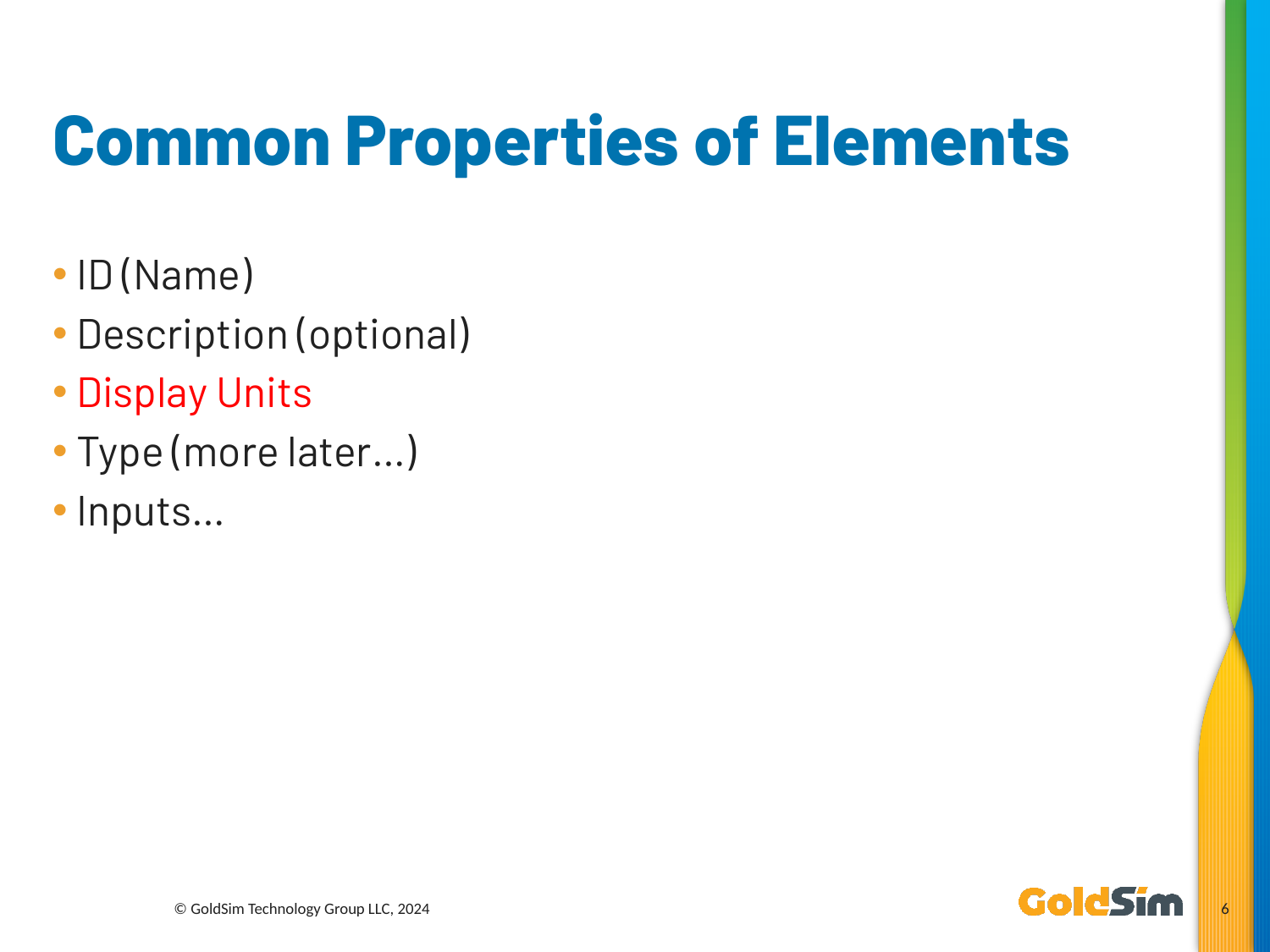

# Common Properties of Elements
ID (Name)
Description (optional)
Display Units
Type (more later…)
Inputs…

© GoldSim Technology Group LLC, 2024
6